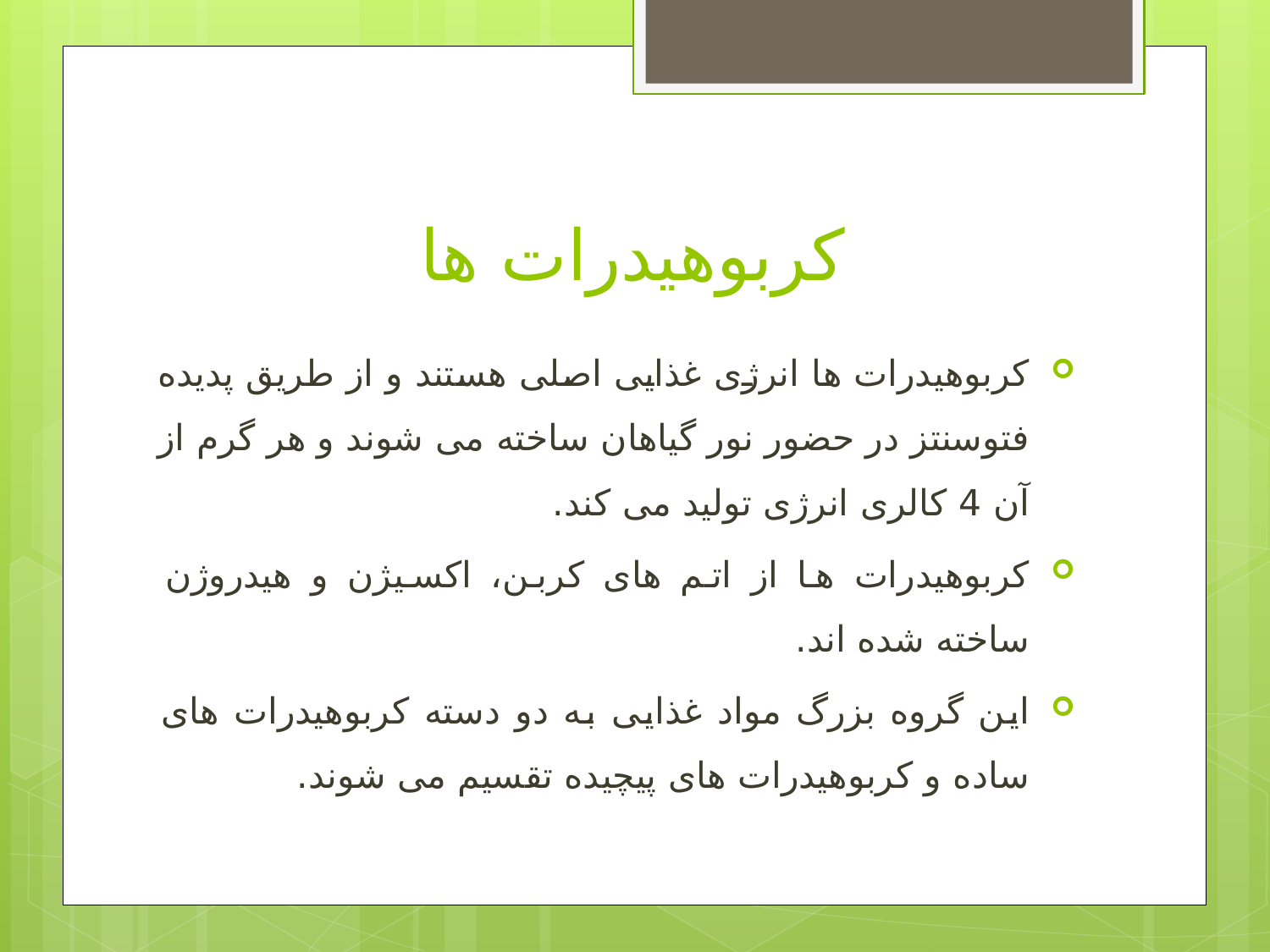

# کربوهیدرات ها
کربوهیدرات ها انرژی غذایی اصلی هستند و از طریق پدیده فتوسنتز در حضور نور گیاهان ساخته می شوند و هر گرم از آن 4 کالری انرژی تولید می کند.
کربوهیدرات ها از اتم های کربن، اکسیژن و هیدروژن ساخته شده اند.
این گروه بزرگ مواد غذایی به دو دسته کربوهیدرات های ساده و کربوهیدرات های پیچیده تقسیم می شوند.